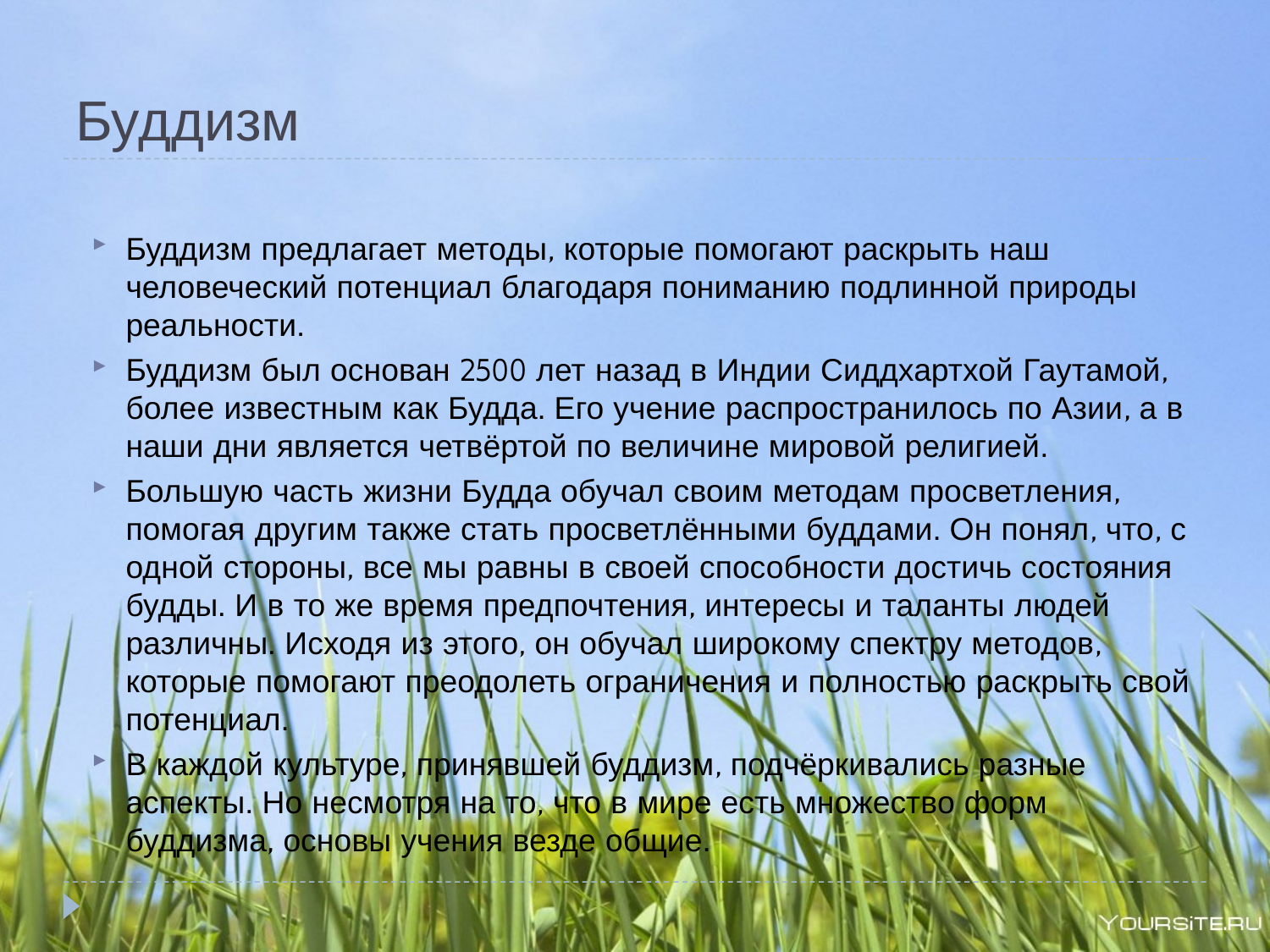

# Буддизм
Буддизм предлагает методы, которые помогают раскрыть наш человеческий потенциал благодаря пониманию подлинной природы реальности.
Буддизм был основан 2500 лет назад в Индии Сиддхартхой Гаутамой, более известным как Будда. Его учение распространилось по Азии, а в наши дни является четвёртой по величине мировой религией.
Большую часть жизни Будда обучал своим методам просветления, помогая другим также стать просветлёнными буддами. Он понял, что, с одной стороны, все мы равны в своей способности достичь состояния будды. И в то же время предпочтения, интересы и таланты людей различны. Исходя из этого, он обучал широкому спектру методов, которые помогают преодолеть ограничения и полностью раскрыть свой потенциал.
В каждой культуре, принявшей буддизм, подчёркивались разные аспекты. Но несмотря на то, что в мире есть множество форм буддизма, основы учения везде общие.